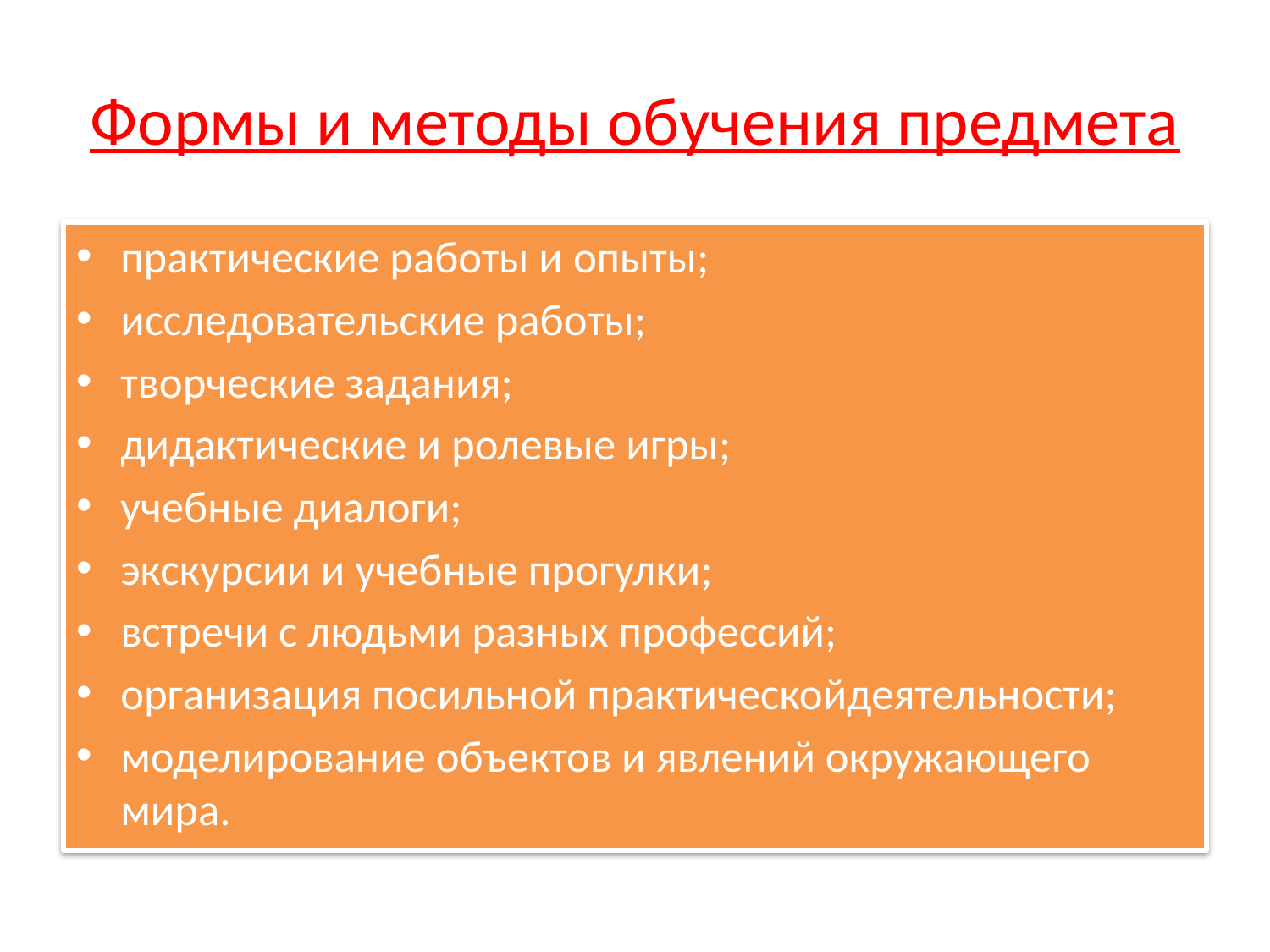

# Формы и методы обучения предмета
практические работы и опыты;
исследовательские работы;
творческие задания;
дидактические и ролевые игры;
учебные диалоги;
экскурсии и учебные прогулки;
встречи с людьми разных профессий;
организация посильной практическойдеятельности;
моделирование объектов и явлений окружающего мира.